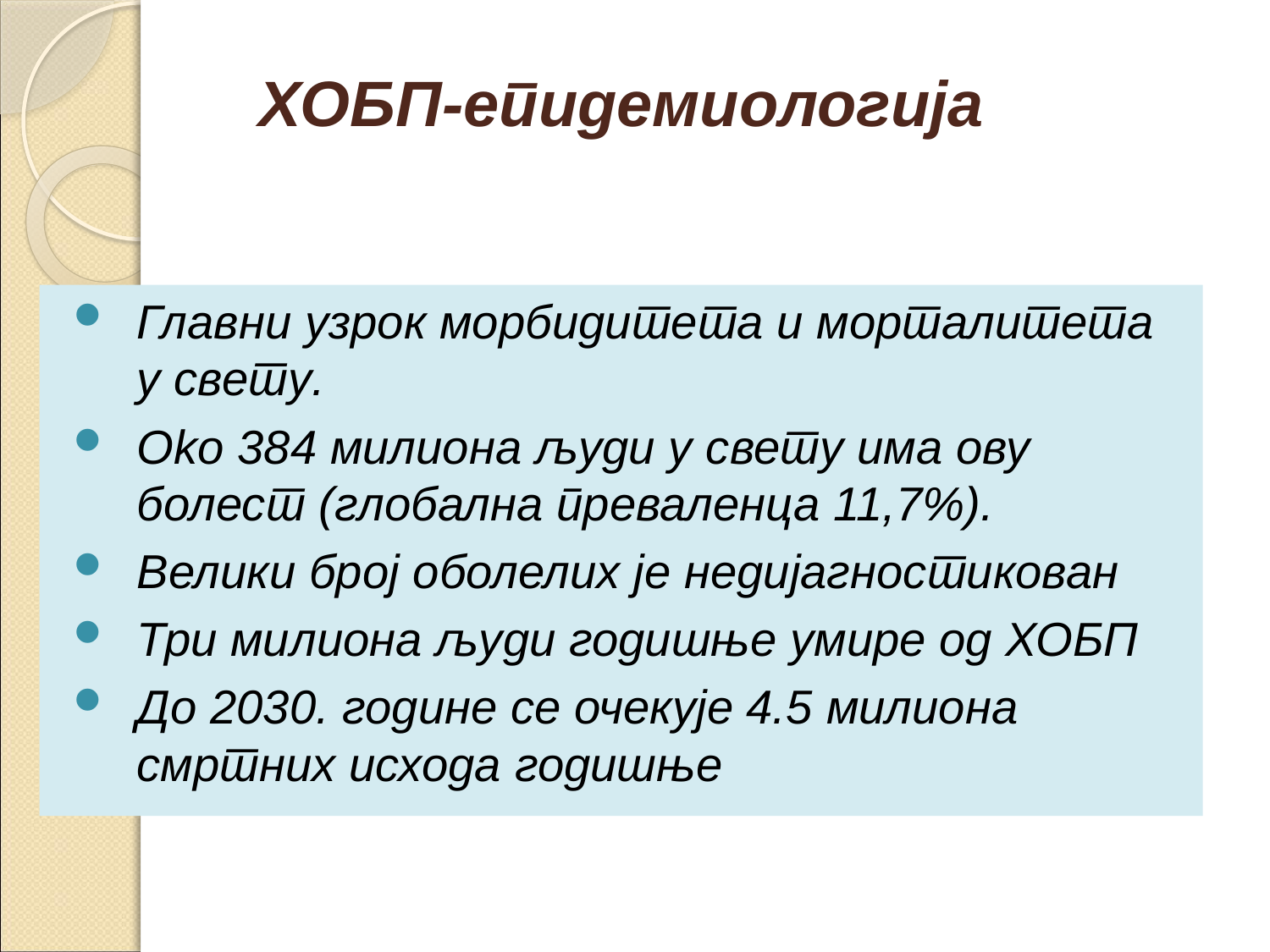

# ХОБП-епидемиологија
Главни узрок морбидитета и морталитета у свету.
Oko 384 милиона људи у свету има ову болест (глобална преваленца 11,7%).
Велики број оболелих је недијагностикован
Три милиона људи годишње умире од ХОБП
До 2030. године се очекује 4.5 милиона смртних исхода годишње